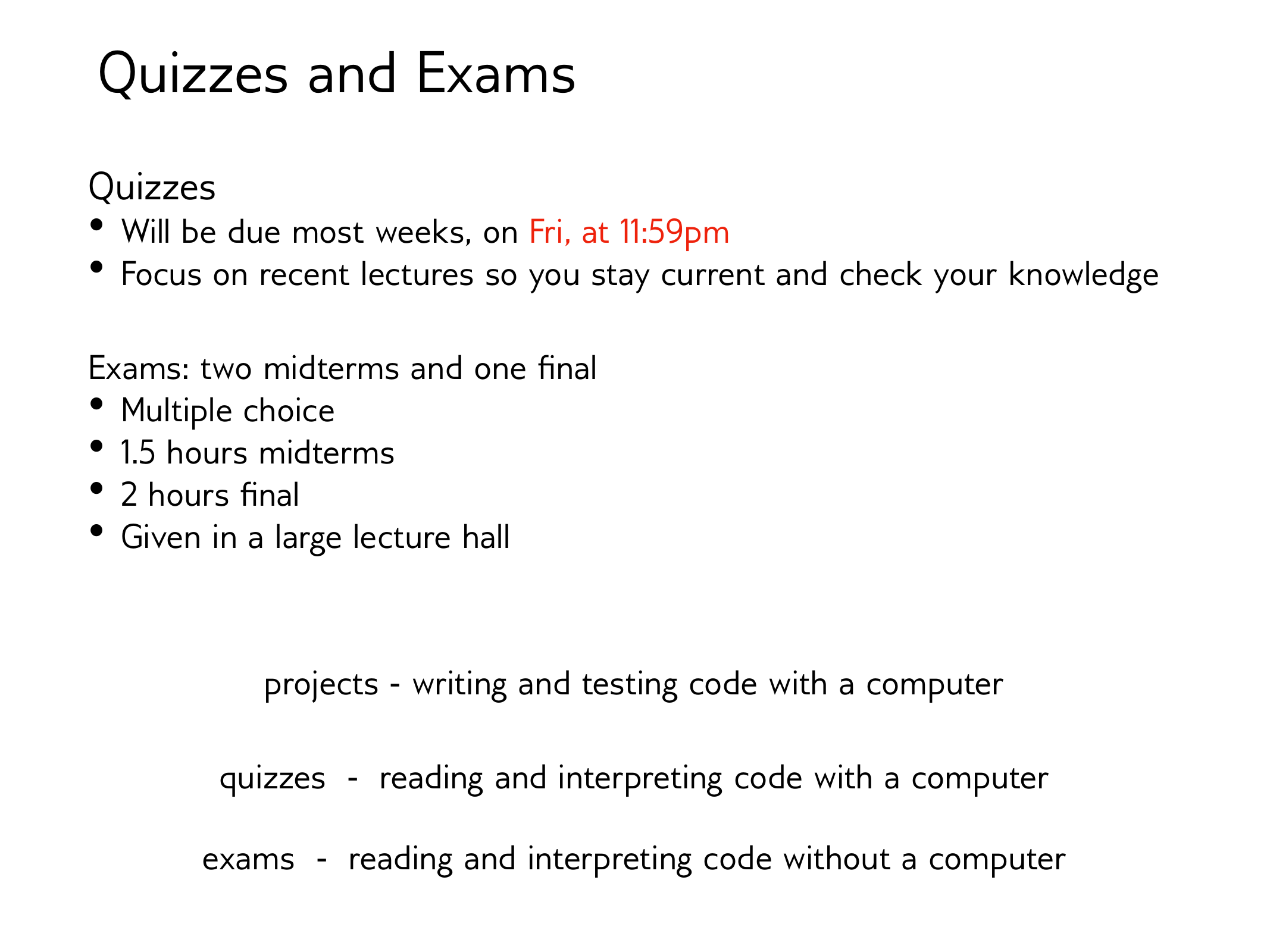

Quizzes and Exams
Quizzes
Will be due most weeks, on Fri, at 11:59pm
Focus on recent lectures so you stay current and check your knowledge
Exams: two midterms and one final
Multiple choice
1.5 hours midterms
2 hours final
Given in a large lecture hall
projects - writing and testing code with a computer
quizzes  -  reading and interpreting code with a computer
exams  -  reading and interpreting code without a computer